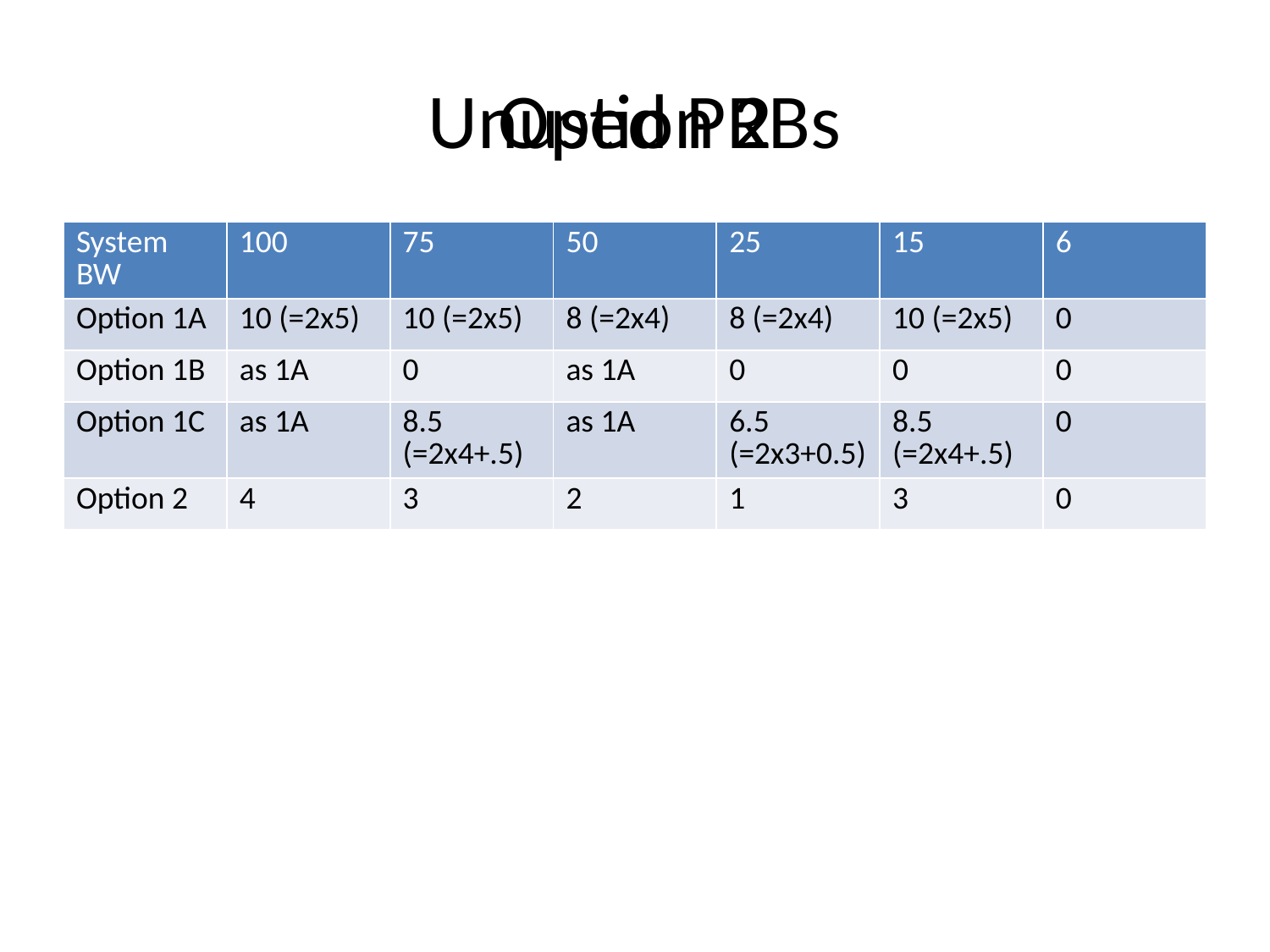

# Option 2
Unused PRBs
A narrowband is 6 PRBs defined continuously starting from one edge of the system BW
FFS if an offset is allowed for aligning UL narrowbands with legacy PUCCH and/or PRACH

| System BW | 100 | 75 | 50 | 25 | 15 | 6 |
| --- | --- | --- | --- | --- | --- | --- |
| Option 1A | 10 (=2x5) | 10 (=2x5) | 8 (=2x4) | 8 (=2x4) | 10 (=2x5) | 0 |
| Option 1B | as 1A | 0 | as 1A | 0 | 0 | 0 |
| Option 1C | as 1A | 8.5 (=2x4+.5) | as 1A | 6.5 (=2x3+0.5) | 8.5 (=2x4+.5) | 0 |
| Option 2 | 4 | 3 | 2 | 1 | 3 | 0 |